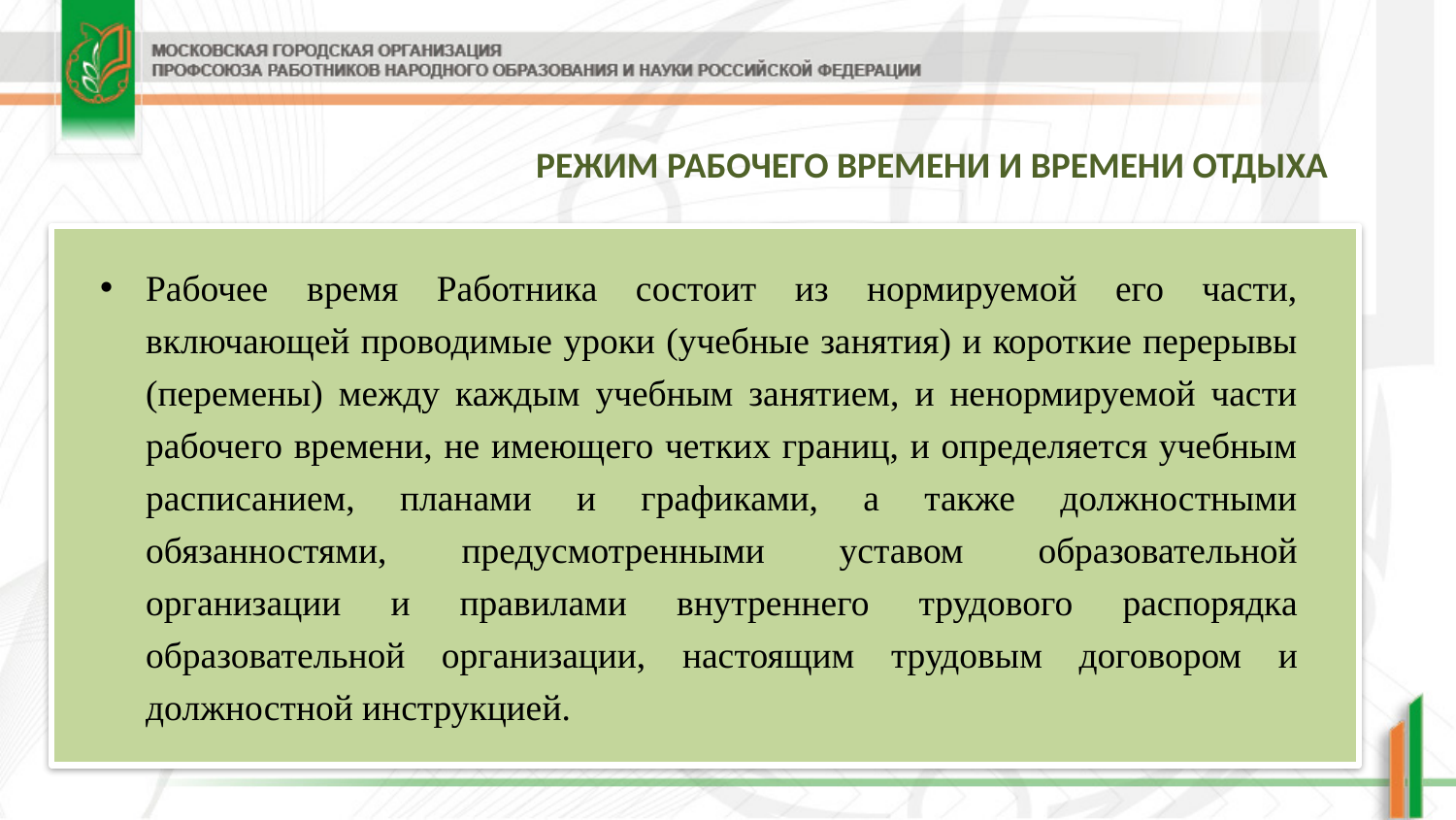

РЕЖИМ РАБОЧЕГО ВРЕМЕНИ И ВРЕМЕНИ ОТДЫХА

Рабочее время Работника состоит из нормируемой его части, включающей проводимые уроки (учебные занятия) и короткие перерывы (перемены) между каждым учебным занятием, и ненормируемой части рабочего времени, не имеющего четких границ, и определяется учебным расписанием, планами и графиками, а также должностными обязанностями, предусмотренными уставом образовательной организации и правилами внутреннего трудового распорядка образовательной организации, настоящим трудовым договором и должностной инструкцией.